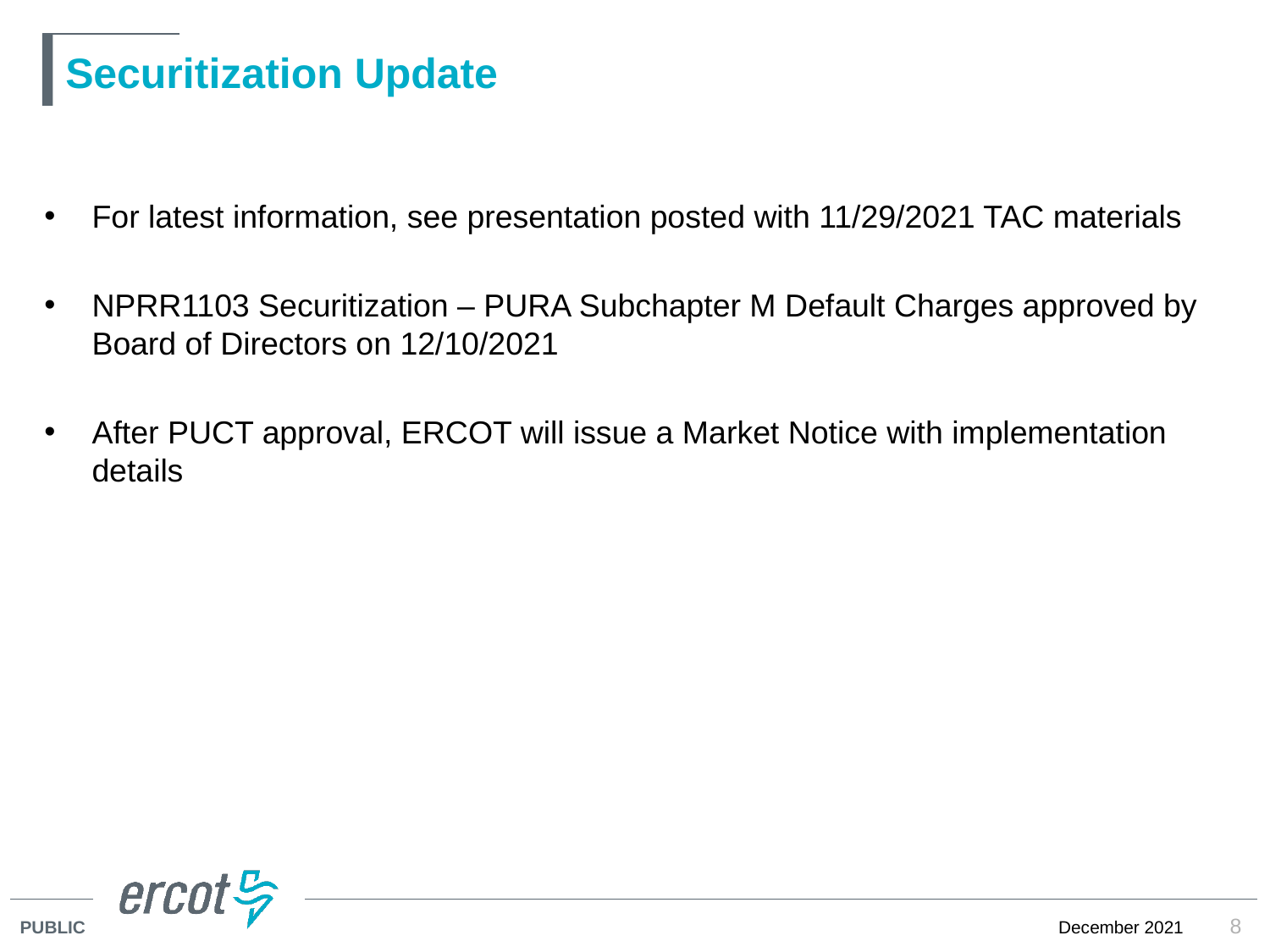

# Securitization Update
For latest information, see presentation posted with 11/29/2021 TAC materials

NPRR1103 Securitization – PURA Subchapter M Default Charges approved by  Board of Directors on 12/10/2021

After PUCT approval, ERCOT will issue a Market Notice with implementation details

8